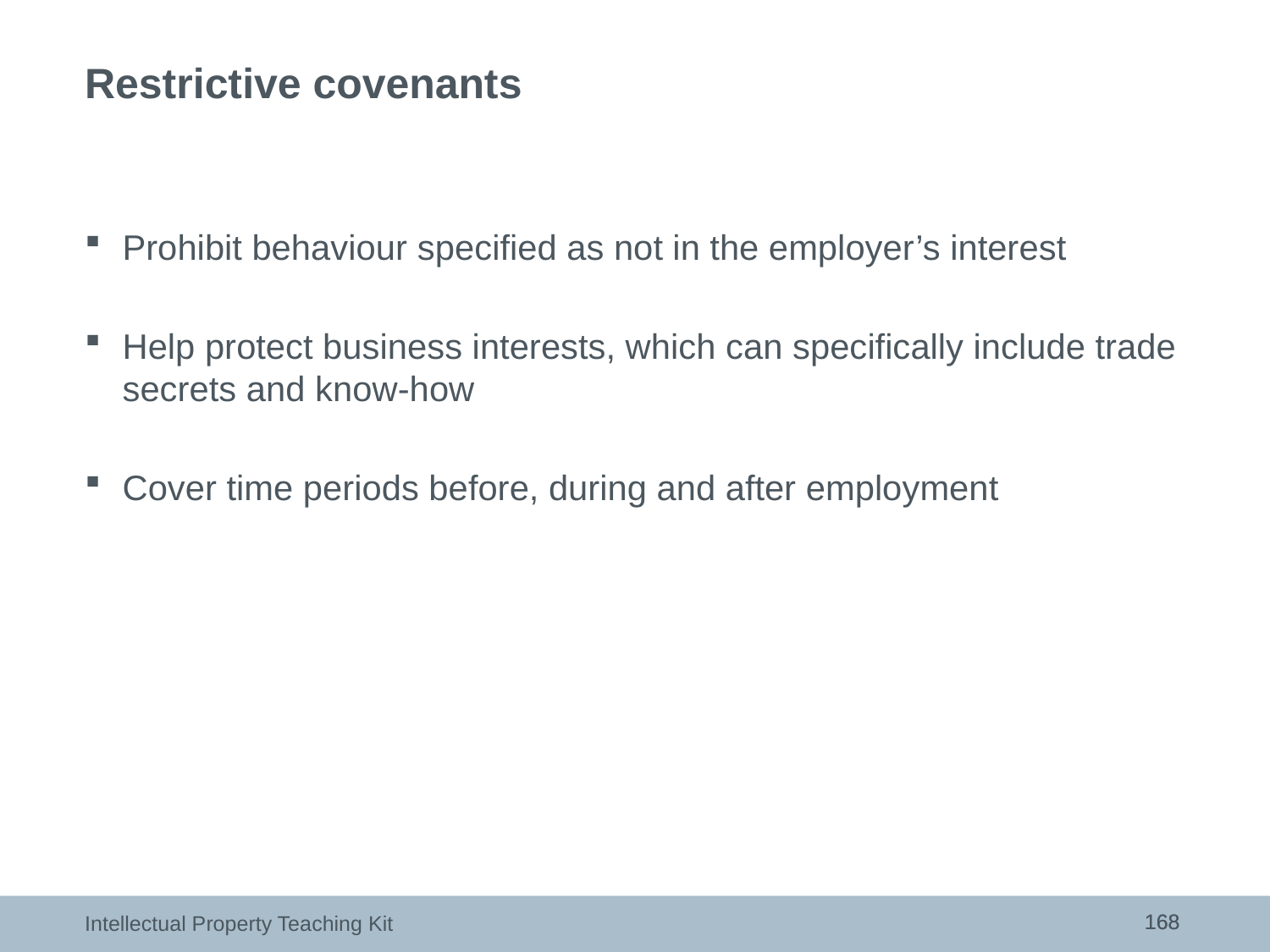

# Restrictive covenants
Prohibit behaviour specified as not in the employer’s interest

Help protect business interests, which can specifically include trade secrets and know-how

Cover time periods before, during and after employment

168
168
Intellectual Property Teaching Kit